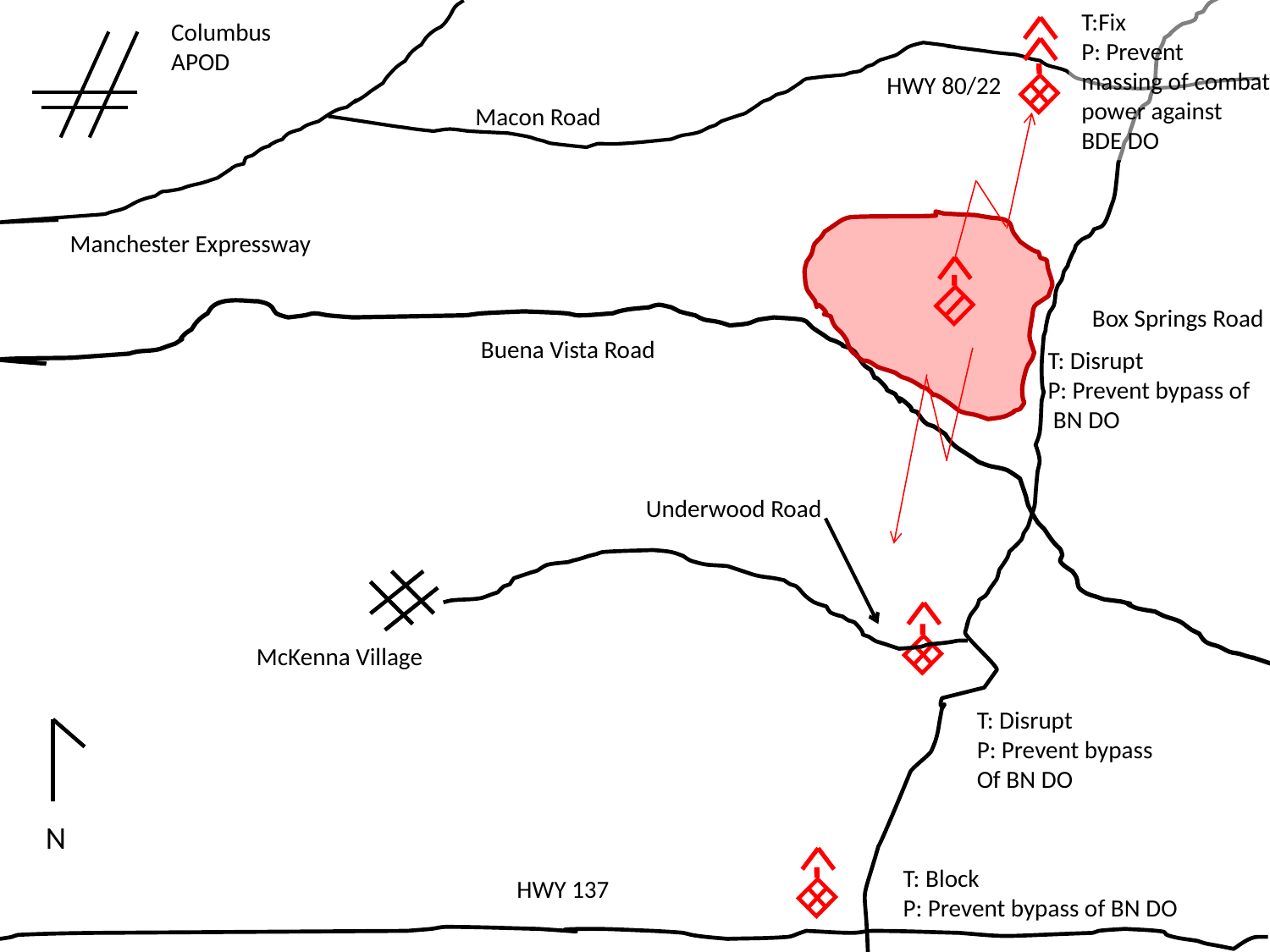

T:Fix
P: Prevent
massing of combat power against  BDE DO

Columbus
APOD

HWY 80/22

Macon Road

Manchester Expressway

Box Springs Road
Buena Vista Road
T: Disrupt
P: Prevent bypass of
 BN DO
Underwood Road

McKenna Village
T: Disrupt
P: Prevent bypass
Of BN DO
N
T: Block
P: Prevent bypass of BN DO
HWY 137